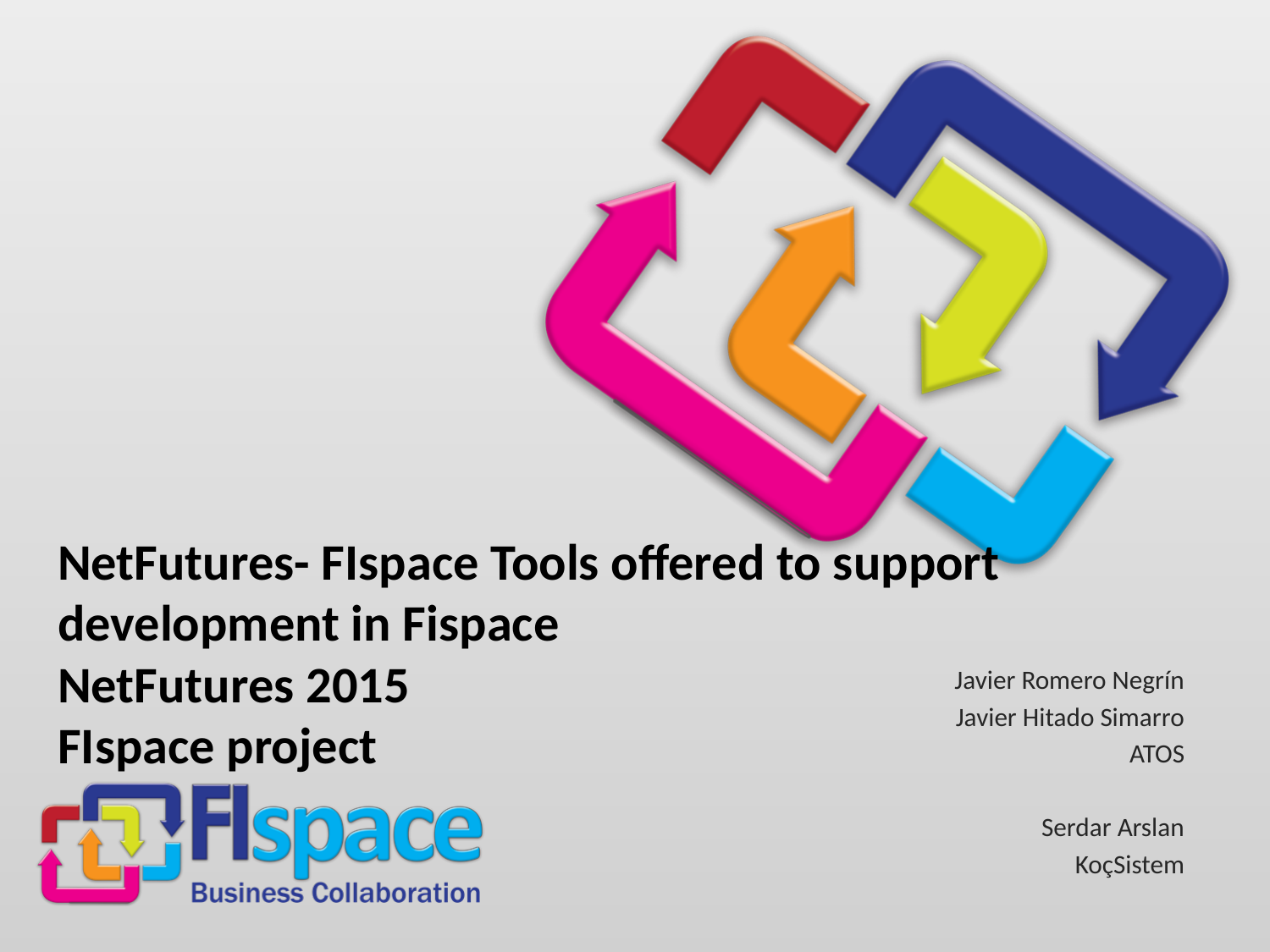

# NetFutures- FIspace Tools offered to support development in Fispace NetFutures 2015 FIspace project
Javier Romero Negrín
Javier Hitado Simarro
ATOS

Serdar Arslan
KoçSistem